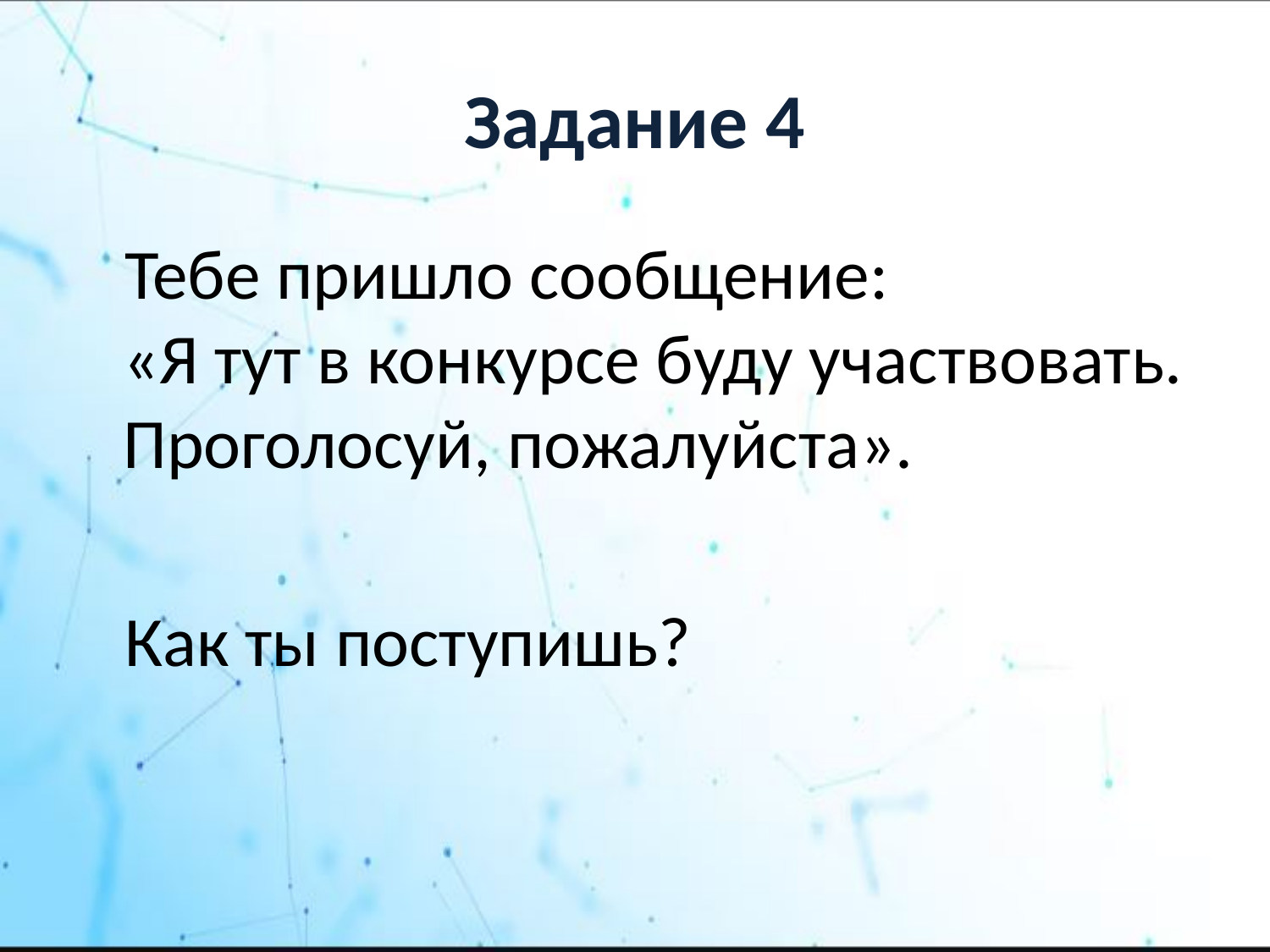

# Задание 4
   Тебе пришло сообщение:                   «Я тут в конкурсе буду участвовать. Проголосуй, пожалуйста».

   Как ты поступишь?